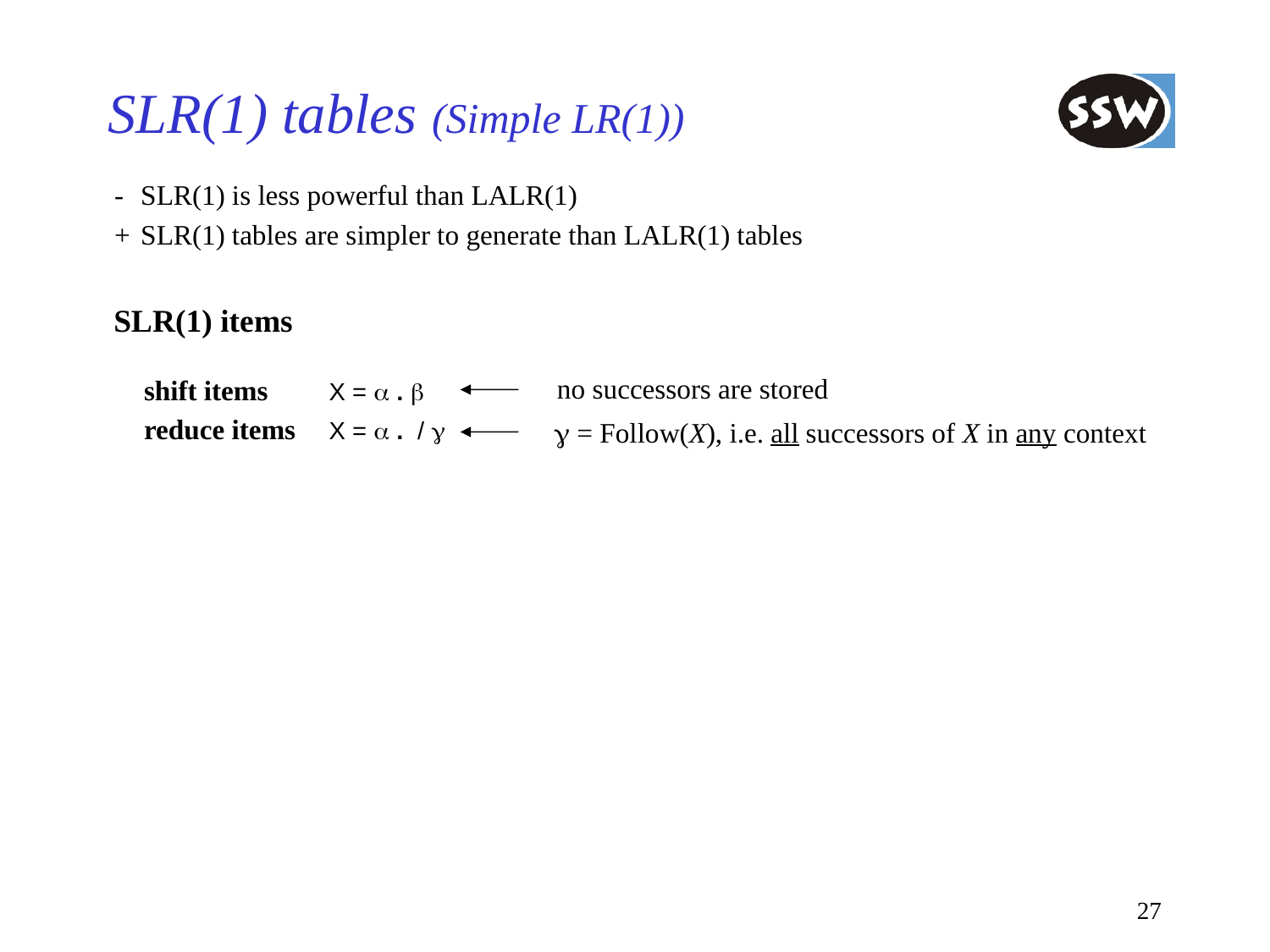

# SLR(1) tables (Simple LR(1))
-	SLR(1) is less powerful than LALR(1)
+	SLR(1) tables are simpler to generate than LALR(1) tables
SLR(1) items
no successors are stored
shift items	X = α . β
reduce items	X = α .  / γ

γ = Follow(X), i.e. all successors of X in any context

27